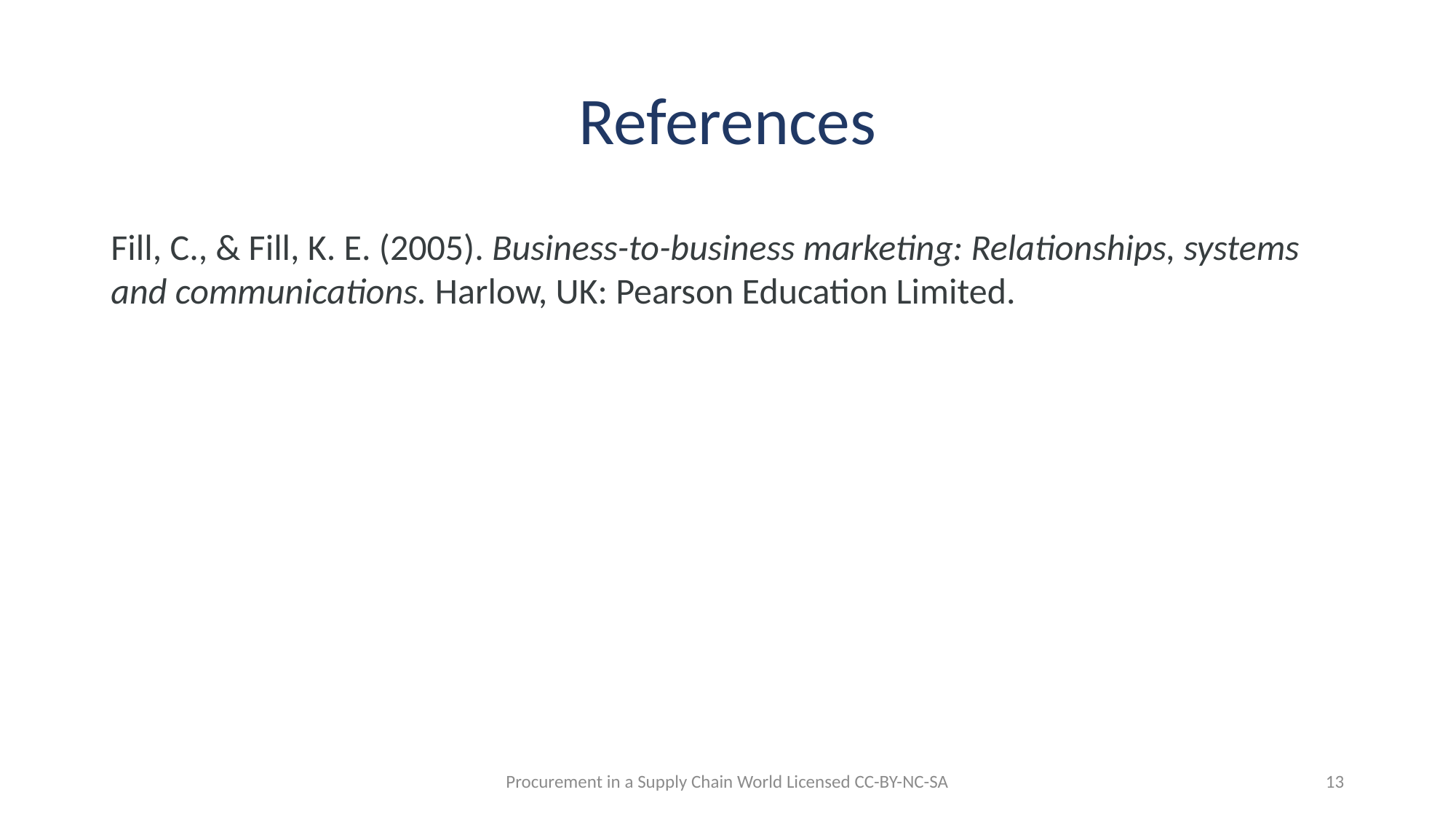

# References
Fill, C., & Fill, K. E. (2005). Business-to-business marketing: Relationships, systems    and communications. Harlow, UK: Pearson Education Limited.

Procurement in a Supply Chain World Licensed CC-BY-NC-SA
13